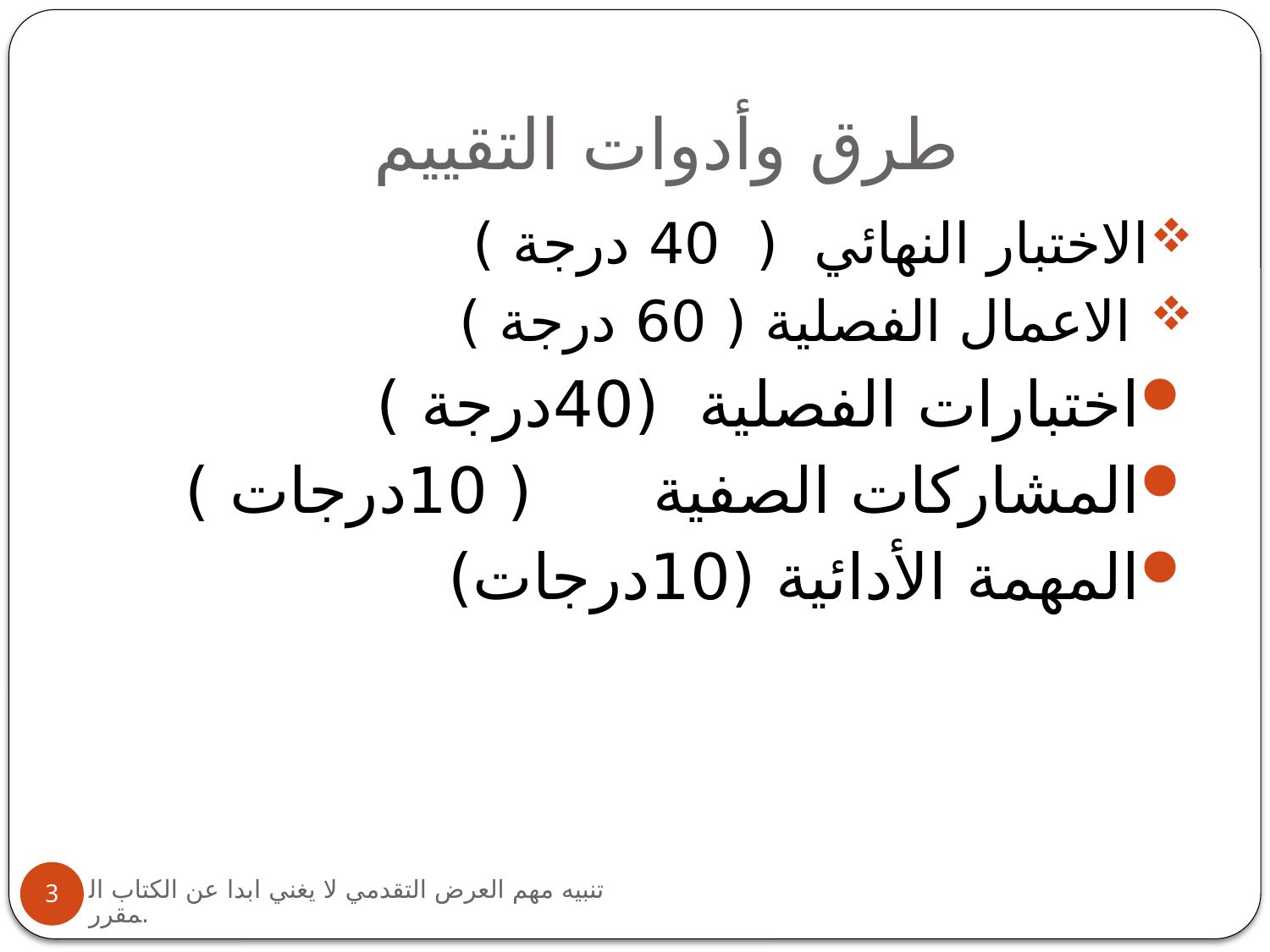

# طرق وأدوات التقييم
الاختبار النهائي  (  40 درجة )
 الاعمال الفصلية ( 60 درجة )
اختبارات الفصلية  (40درجة )
المشاركات الصفية      ( 10درجات )
المهمة الأدائية (10درجات)

تنبيه مهم العرض التقدمي لا يغني ابدا عن الكتاب المقرر.
3